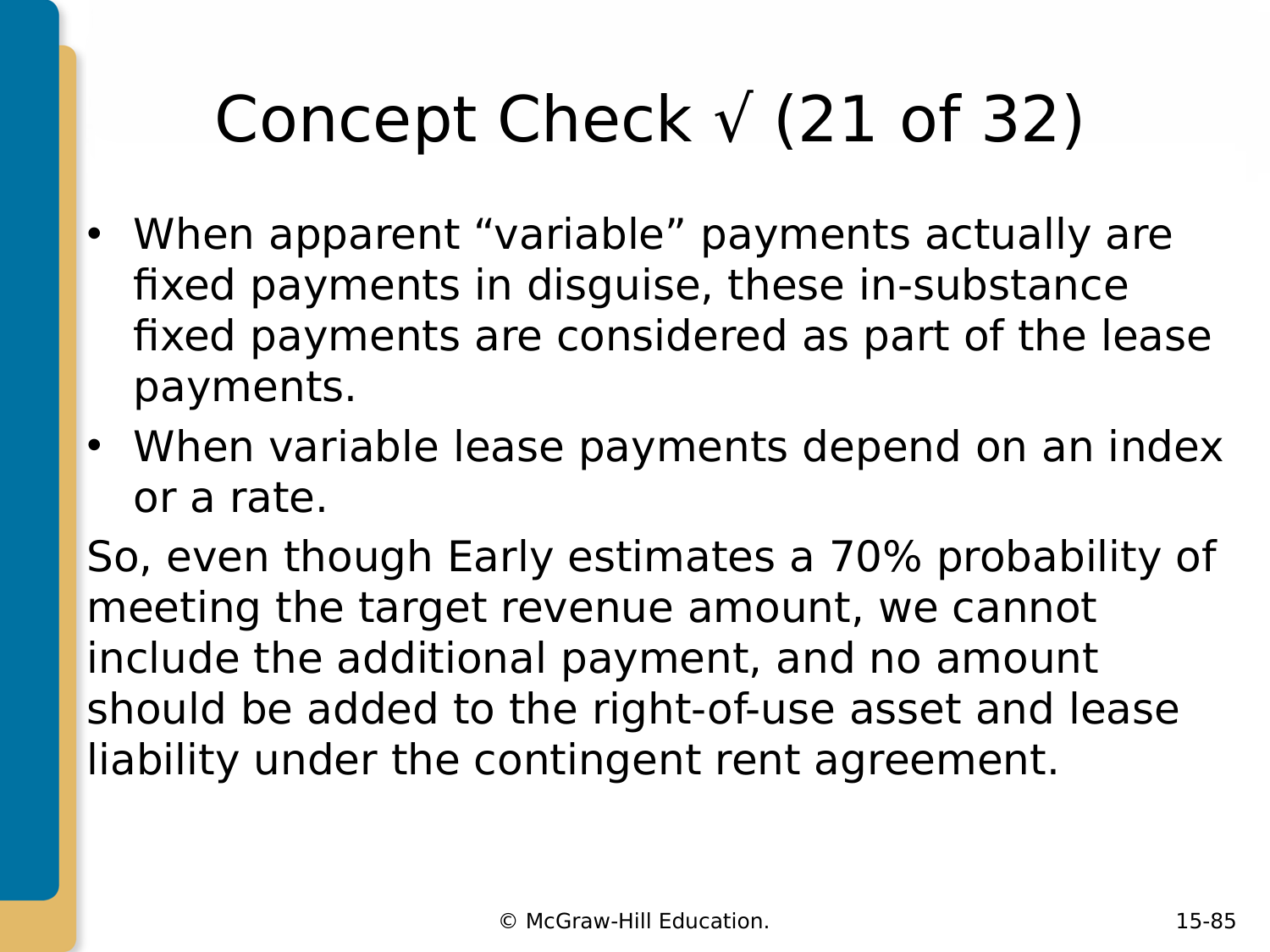

# Concept Check √ (21 of 32)
When apparent “variable” payments actually are fixed payments in disguise, these in-substance fixed payments are considered as part of the lease payments.
When variable lease payments depend on an index or a rate.
So, even though Early estimates a 70% probability of meeting the target revenue amount, we cannot include the additional payment, and no amount should be added to the right-of-use asset and lease liability under the contingent rent agreement.